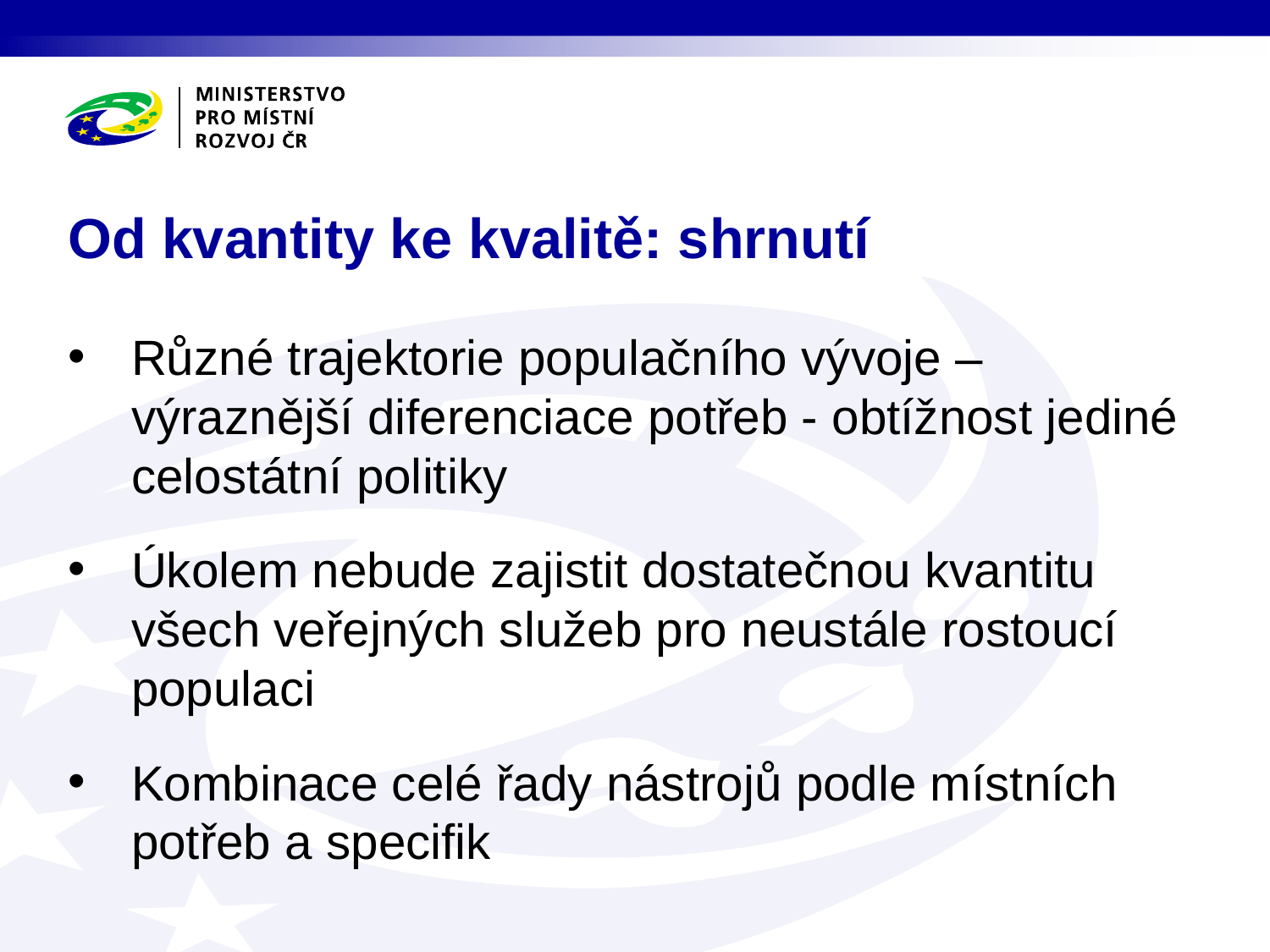

# Od kvantity ke kvalitě: shrnutí
Různé trajektorie populačního vývoje –výraznější diferenciace potřeb - obtížnost jediné celostátní politiky
Úkolem nebude zajistit dostatečnou kvantitu všech veřejných služeb pro neustále rostoucí populaci
Kombinace celé řady nástrojů podle místních potřeb a specifik